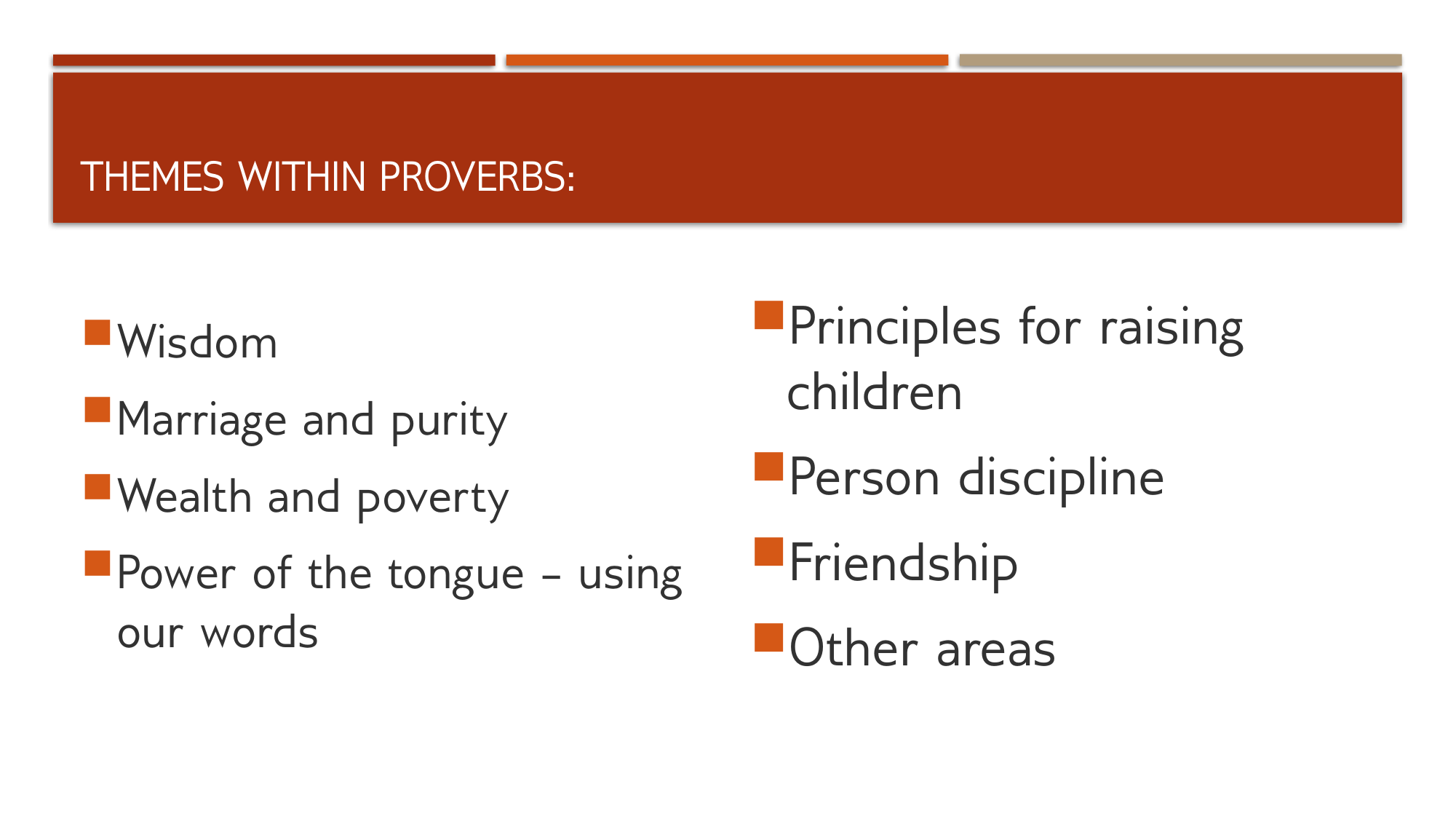

# Themes within Proverbs:
Wisdom
Marriage and purity
Wealth and poverty
Power of the tongue – using our words
Principles for raising children
Person discipline
Friendship
Other areas